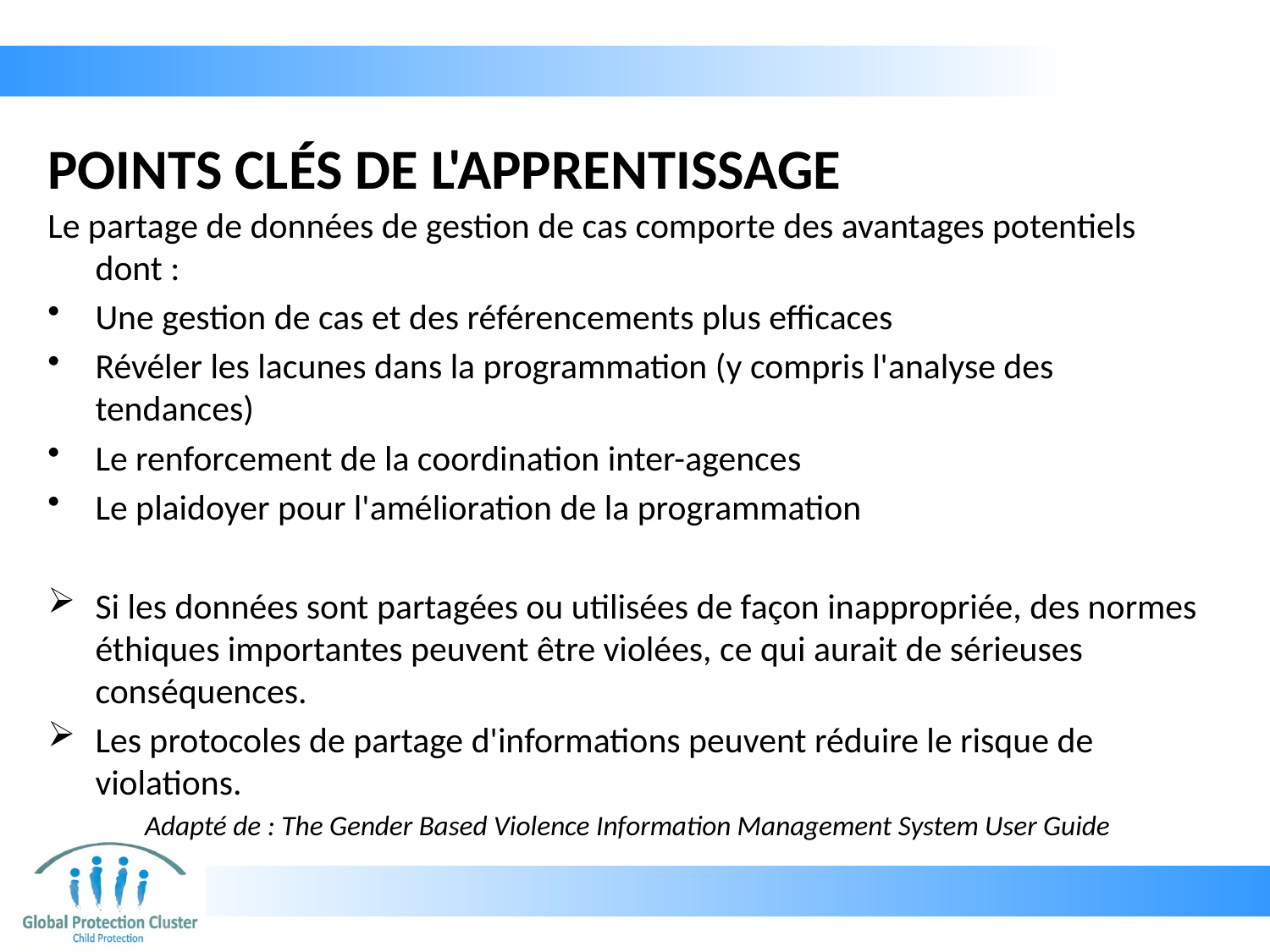

# POINTS CLÉS DE L'APPRENTISSAGE
Le partage de données de gestion de cas comporte des avantages potentiels dont :
Une gestion de cas et des référencements plus efficaces
Révéler les lacunes dans la programmation (y compris l'analyse des tendances)
Le renforcement de la coordination inter-agences
Le plaidoyer pour l'amélioration de la programmation

Si les données sont partagées ou utilisées de façon inappropriée, des normes éthiques importantes peuvent être violées, ce qui aurait de sérieuses conséquences.
Les protocoles de partage d'informations peuvent réduire le risque de violations.
 Adapté de : The Gender Based Violence Information Management System User Guide